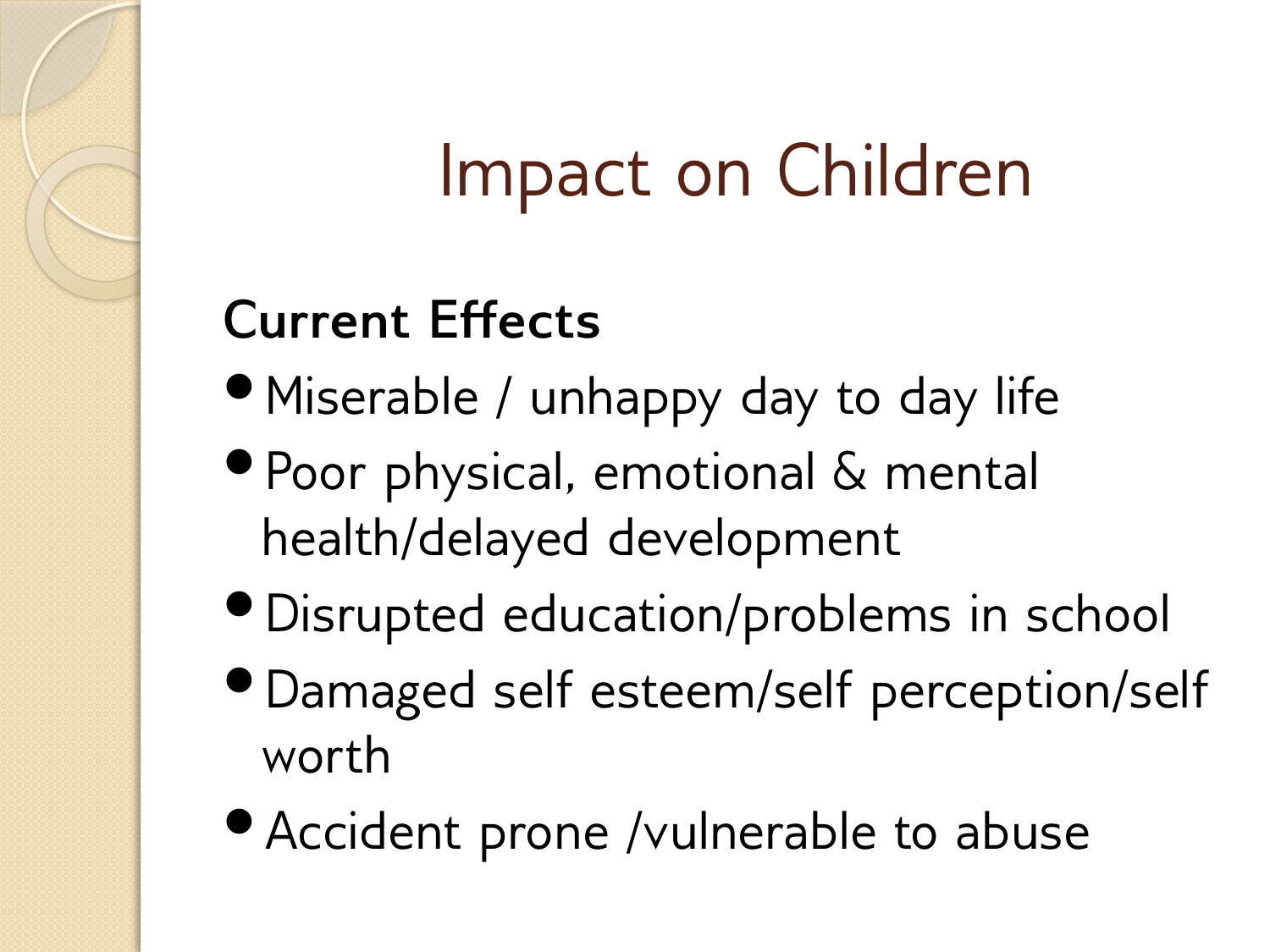

# Impact on Children

Current Effects
Miserable / unhappy day to day life
Poor physical, emotional & mental health/delayed development
Disrupted education/problems in school
Damaged self esteem/self perception/self worth
Accident prone /vulnerable to abuse